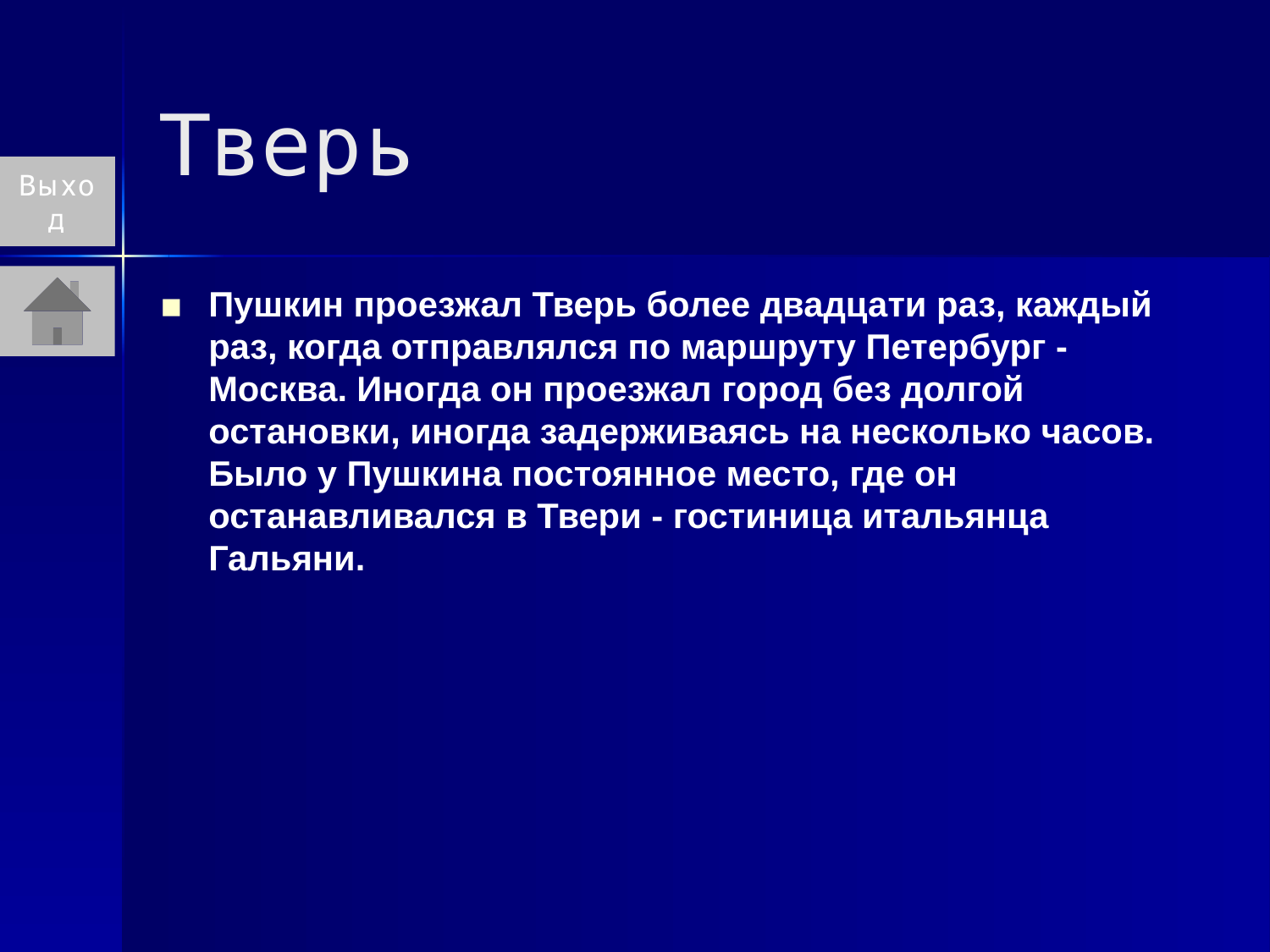

# Тверь
Выход

Пушкин проезжал Тверь более двадцати раз, каждый раз, когда отправлялся по маршруту Петербург - Москва. Иногда он проезжал город без долгой остановки, иногда задерживаясь на несколько часов. Было у Пушкина постоянное место, где он останавливался в Твери - гостиница итальянца Гальяни.